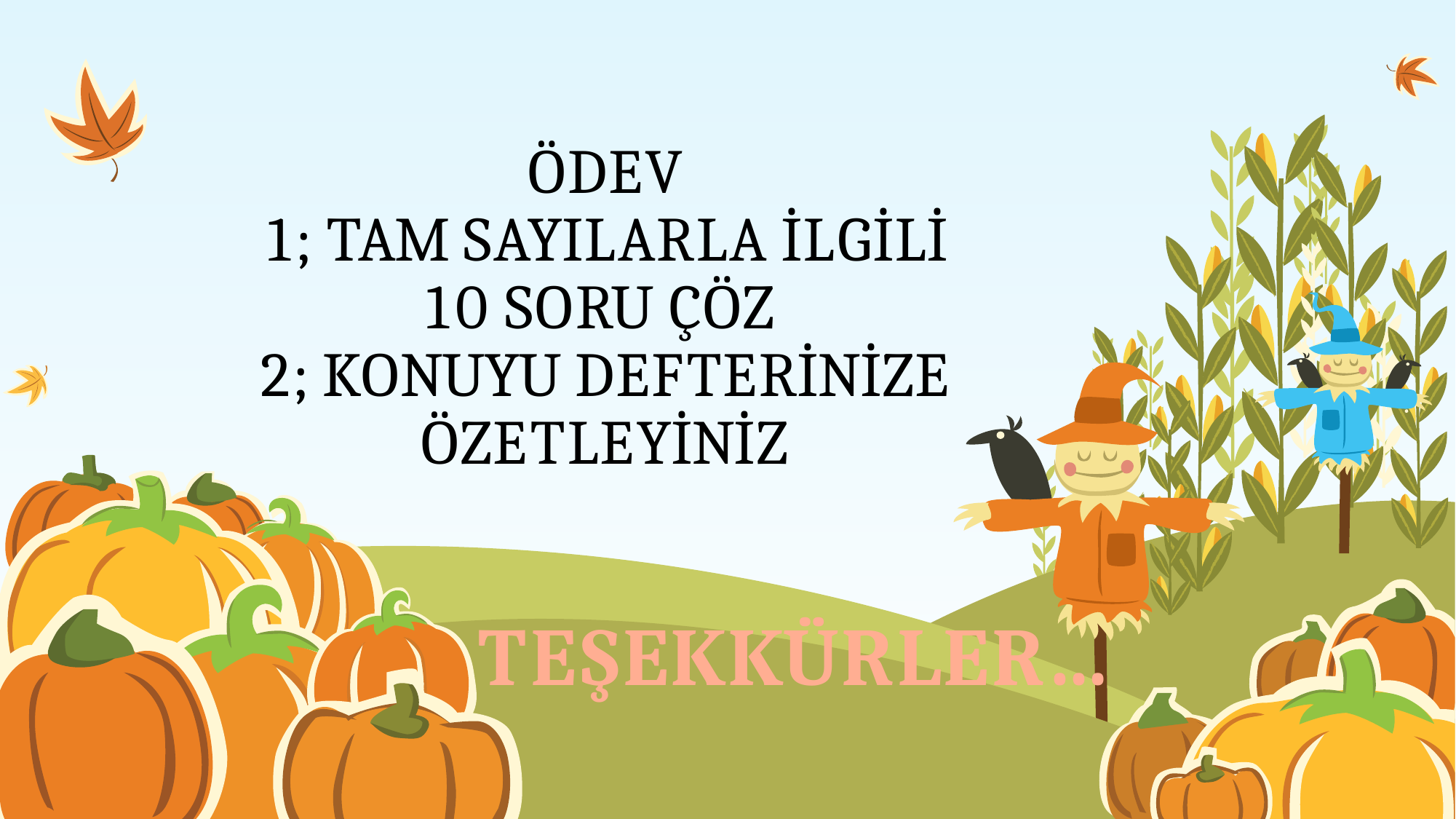

# ÖDEV 1; TAM SAYILARLA İLGİLİ 10 SORU ÇÖZ 2; KONUYU DEFTERİNİZE ÖZETLEYİNİZ
TEŞEKKÜRLER…